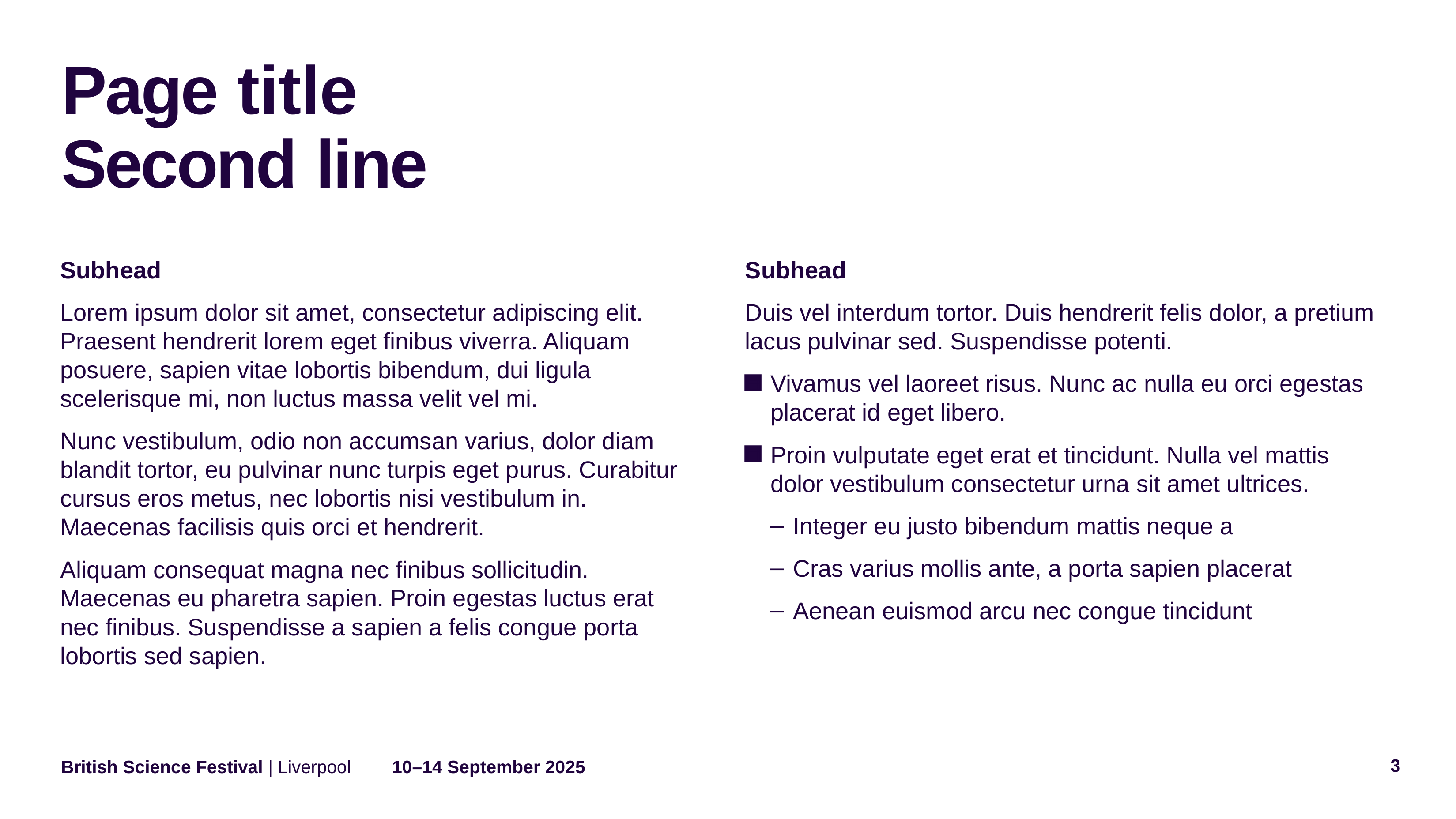

Page title
Second line
Subhead
Lorem ipsum dolor sit amet, consectetur adipiscing elit. Praesent hendrerit lorem eget finibus viverra. Aliquam posuere, sapien vitae lobortis bibendum, dui ligula scelerisque mi, non luctus massa velit vel mi.
Nunc vestibulum, odio non accumsan varius, dolor diam blandit tortor, eu pulvinar nunc turpis eget purus. Curabitur cursus eros metus, nec lobortis nisi vestibulum in. Maecenas facilisis quis orci et hendrerit.
Aliquam consequat magna nec finibus sollicitudin. Maecenas eu pharetra sapien. Proin egestas luctus erat nec finibus. Suspendisse a sapien a felis congue porta lobortis sed sapien.

Subhead
Duis vel interdum tortor. Duis hendrerit felis dolor, a pretium lacus pulvinar sed. Suspendisse potenti.
Vivamus vel laoreet risus. Nunc ac nulla eu orci egestas placerat id eget libero.
Proin vulputate eget erat et tincidunt. Nulla vel mattis dolor vestibulum consectetur urna sit amet ultrices.
Integer eu justo bibendum mattis neque a
Cras varius mollis ante, a porta sapien placerat
Aenean euismod arcu nec congue tincidunt
British Science Festival | Liverpool	10–14 September 2025
3